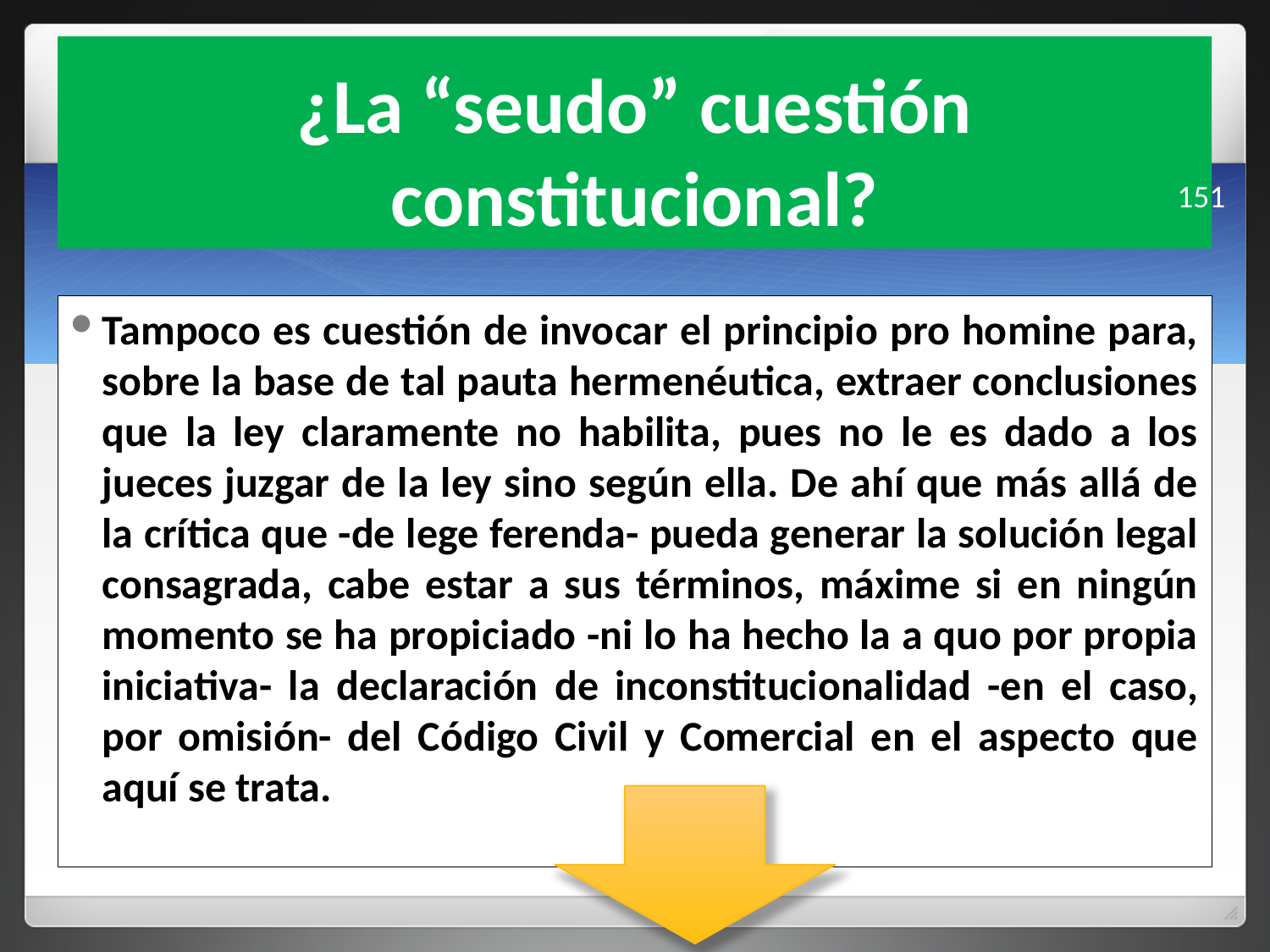

# ¿La “seudo” cuestión constitucional?
151
Tampoco es cuestión de invocar el principio pro homine para, sobre la base de tal pauta hermenéutica, extraer conclusiones que la ley claramente no habilita, pues no le es dado a los jueces juzgar de la ley sino según ella. De ahí que más allá de la crítica que -de lege ferenda- pueda generar la solución legal consagrada, cabe estar a sus términos, máxime si en ningún momento se ha propiciado -ni lo ha hecho la a quo por propia iniciativa- la declaración de inconstitucionalidad -en el caso, por omisión- del Código Civil y Comercial en el aspecto que aquí se trata.